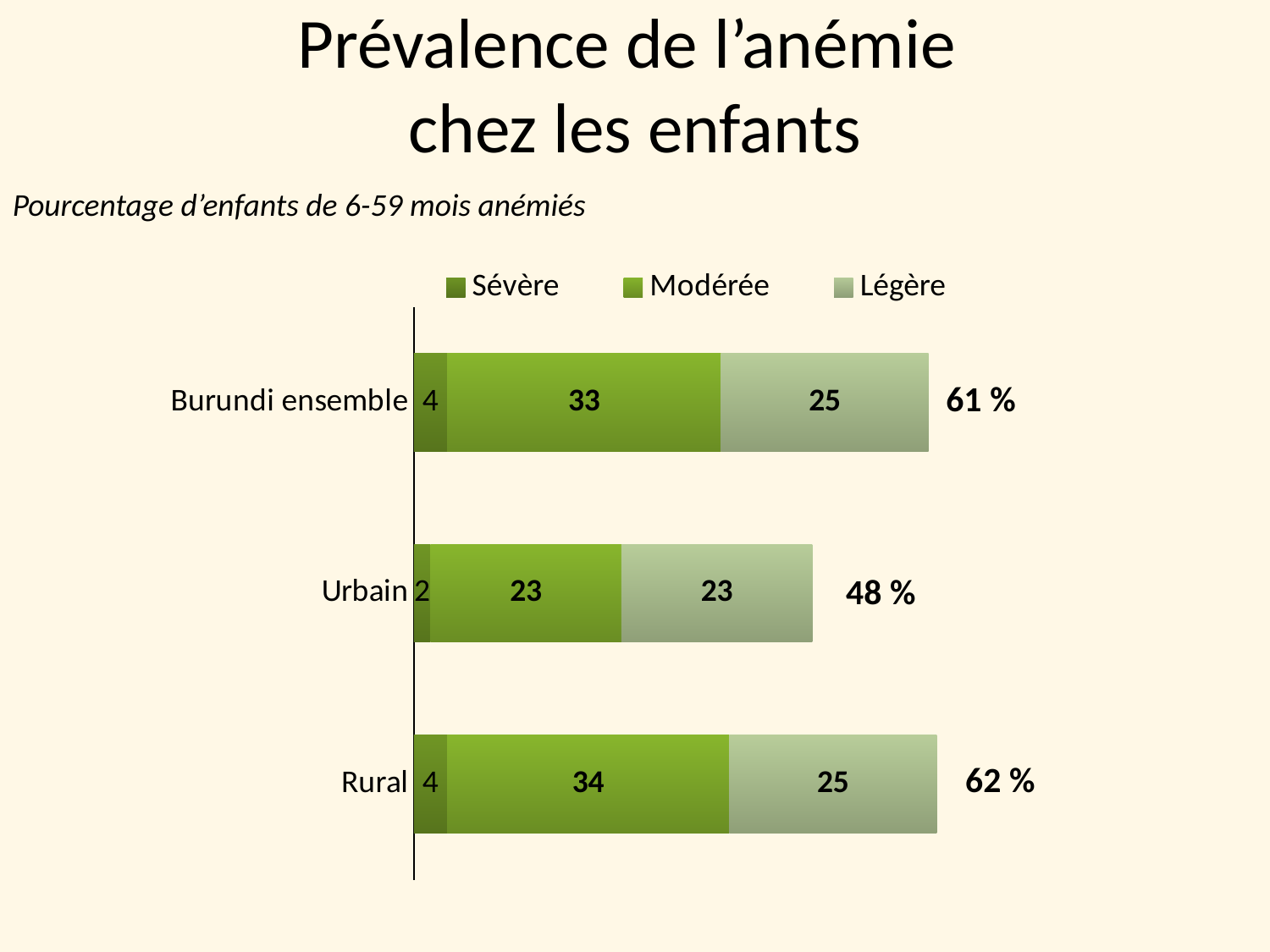

# Prévalence de l’anémie chez les enfants
Pourcentage d’enfants de 6-59 mois anémiés

### Chart

| Category | Sévère | Modérée | Légère |
|---|---|---|---|
| Rural | 4.0 | 34.0 | 25.0 |
| Urbain | 2.0 | 23.0 | 23.0 |
| Burundi ensemble | 4.0 | 33.0 | 25.0 |
61 %
48 %
62 %